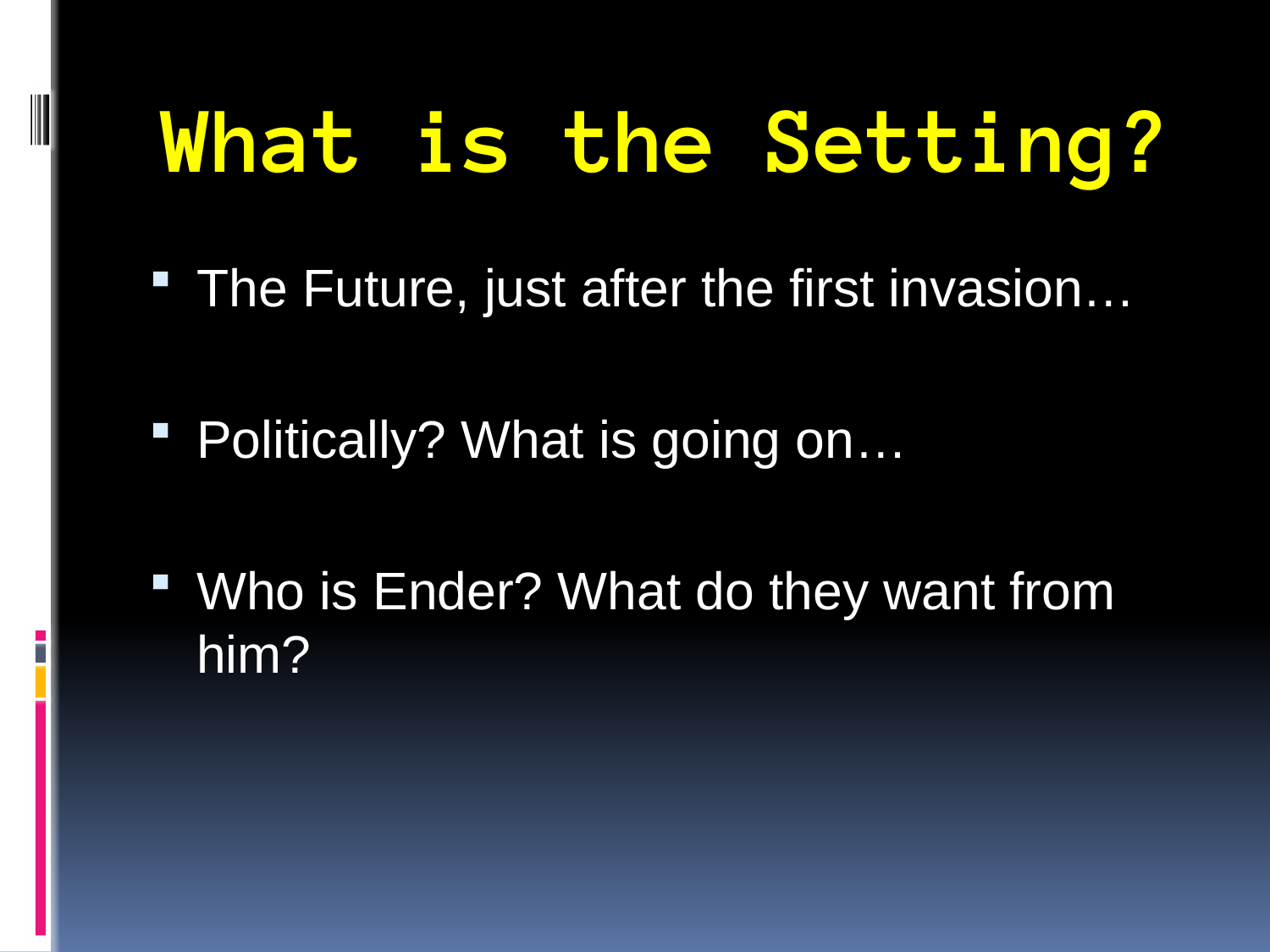

# What is the Setting?
The Future, just after the first invasion…

Politically? What is going on…

Who is Ender? What do they want from him?